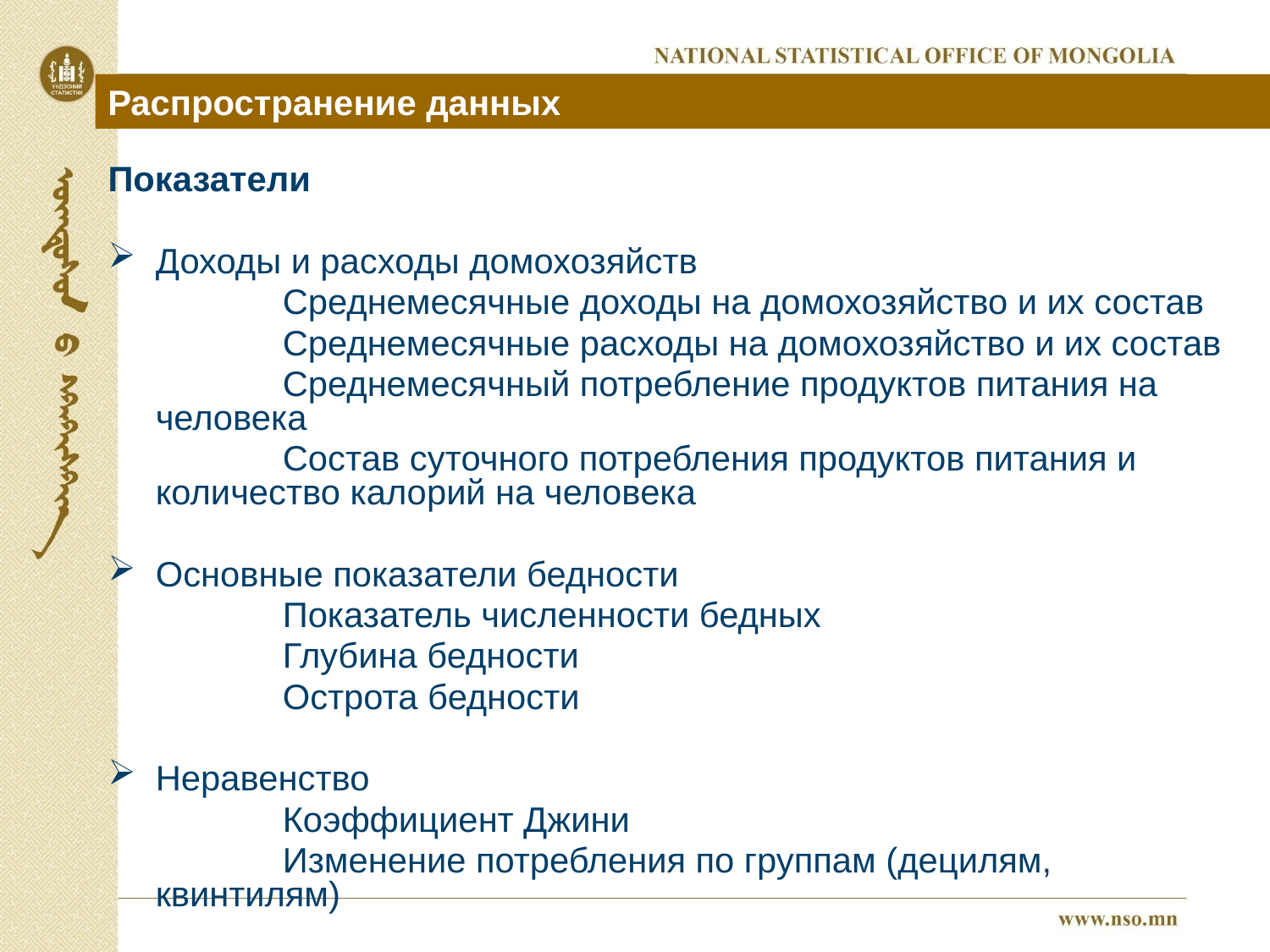

Распространение данных
Показатели

Доходы и расходы домохозяйств
		Среднемесячные доходы на домохозяйство и их состав
		Среднемесячные расходы на домохозяйство и их состав
		Среднемесячный потребление продуктов питания на 	человека
		Состав суточного потребления продуктов питания и 	количество калорий на человека

Основные показатели бедности
		Показатель численности бедных
		Глубина бедности
		Острота бедности

Неравенство
		Коэффициент Джини
		Изменение потребления по группам (децилям, квинтилям)